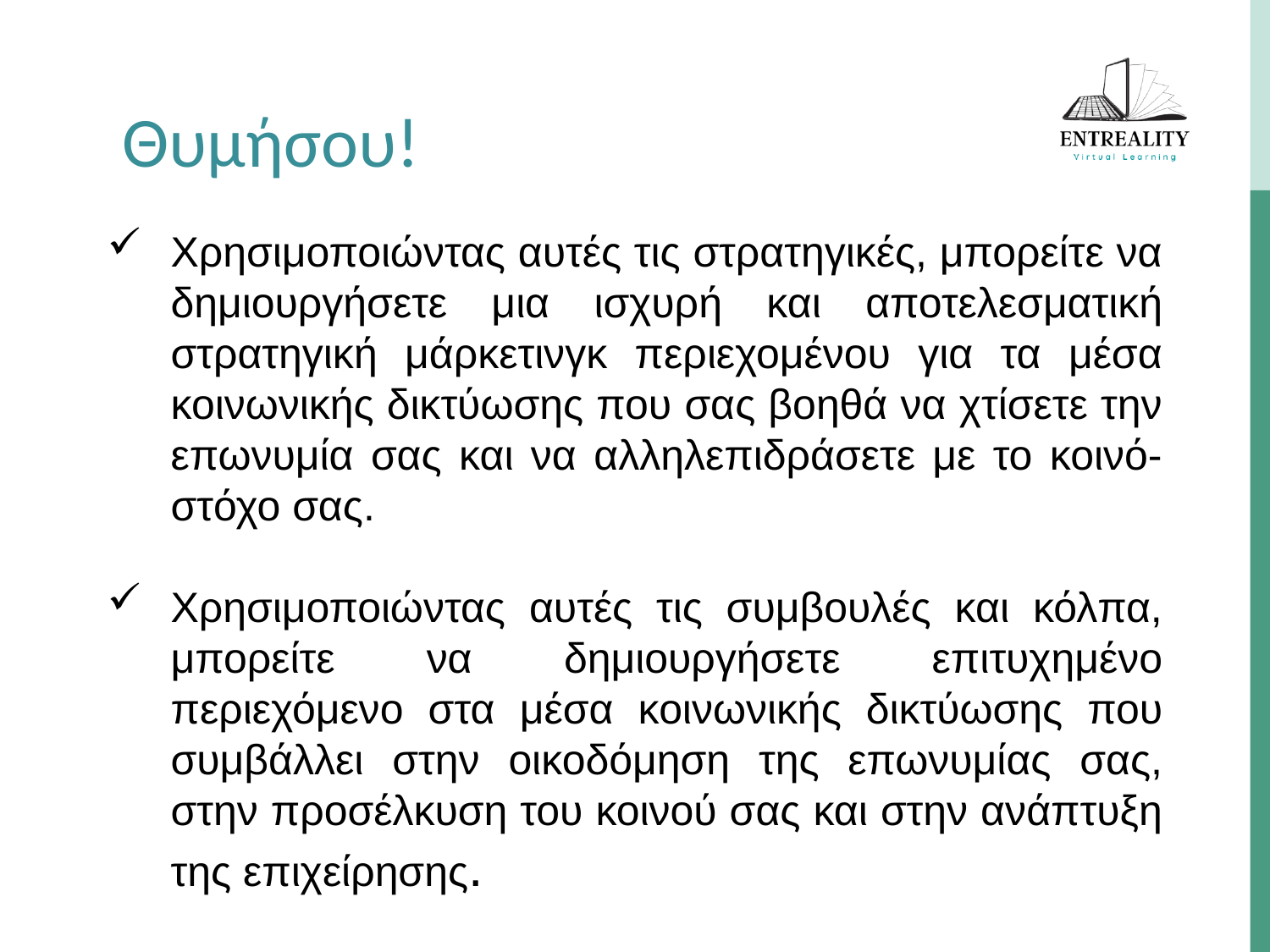

Θυμήσου!
Χρησιμοποιώντας αυτές τις στρατηγικές, μπορείτε να δημιουργήσετε μια ισχυρή και αποτελεσματική στρατηγική μάρκετινγκ περιεχομένου για τα μέσα κοινωνικής δικτύωσης που σας βοηθά να χτίσετε την επωνυμία σας και να αλληλεπιδράσετε με το κοινό-στόχο σας.

Χρησιμοποιώντας αυτές τις συμβουλές και κόλπα, μπορείτε να δημιουργήσετε επιτυχημένο περιεχόμενο στα μέσα κοινωνικής δικτύωσης που συμβάλλει στην οικοδόμηση της επωνυμίας σας, στην προσέλκυση του κοινού σας και στην ανάπτυξη της επιχείρησης.